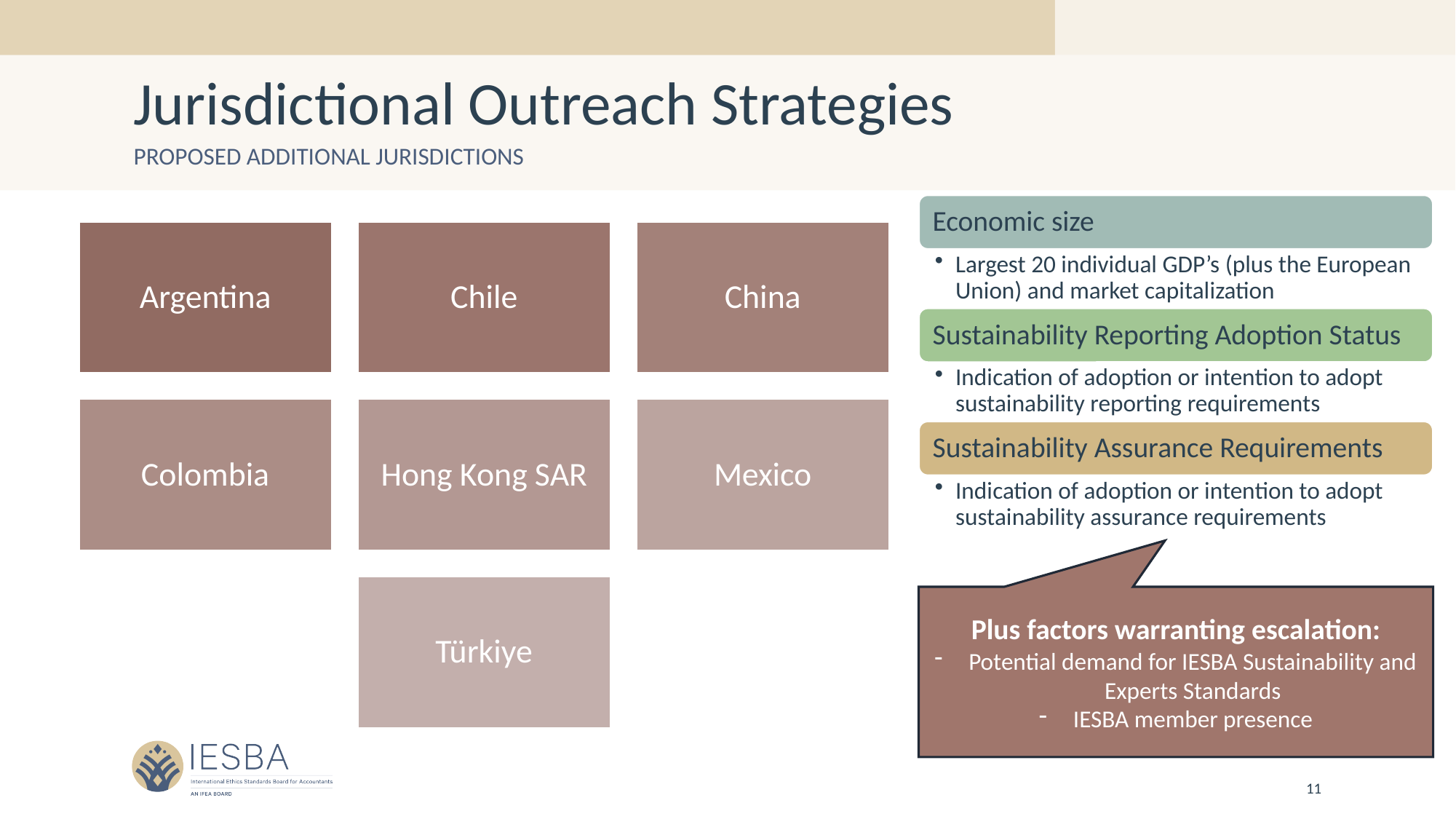

# Jurisdictional Outreach Strategies
Proposed additional jurisdictions
Economic size
Largest 20 individual GDP’s (plus the European Union) and market capitalization
Sustainability Reporting Adoption Status
Indication of adoption or intention to adopt sustainability reporting requirements
Sustainability Assurance Requirements
Indication of adoption or intention to adopt sustainability assurance requirements
Argentina
Chile
China
Colombia
Hong Kong SAR
Mexico
Türkiye
Plus factors warranting escalation:
Potential demand for IESBA Sustainability and Experts Standards
IESBA member presence
11